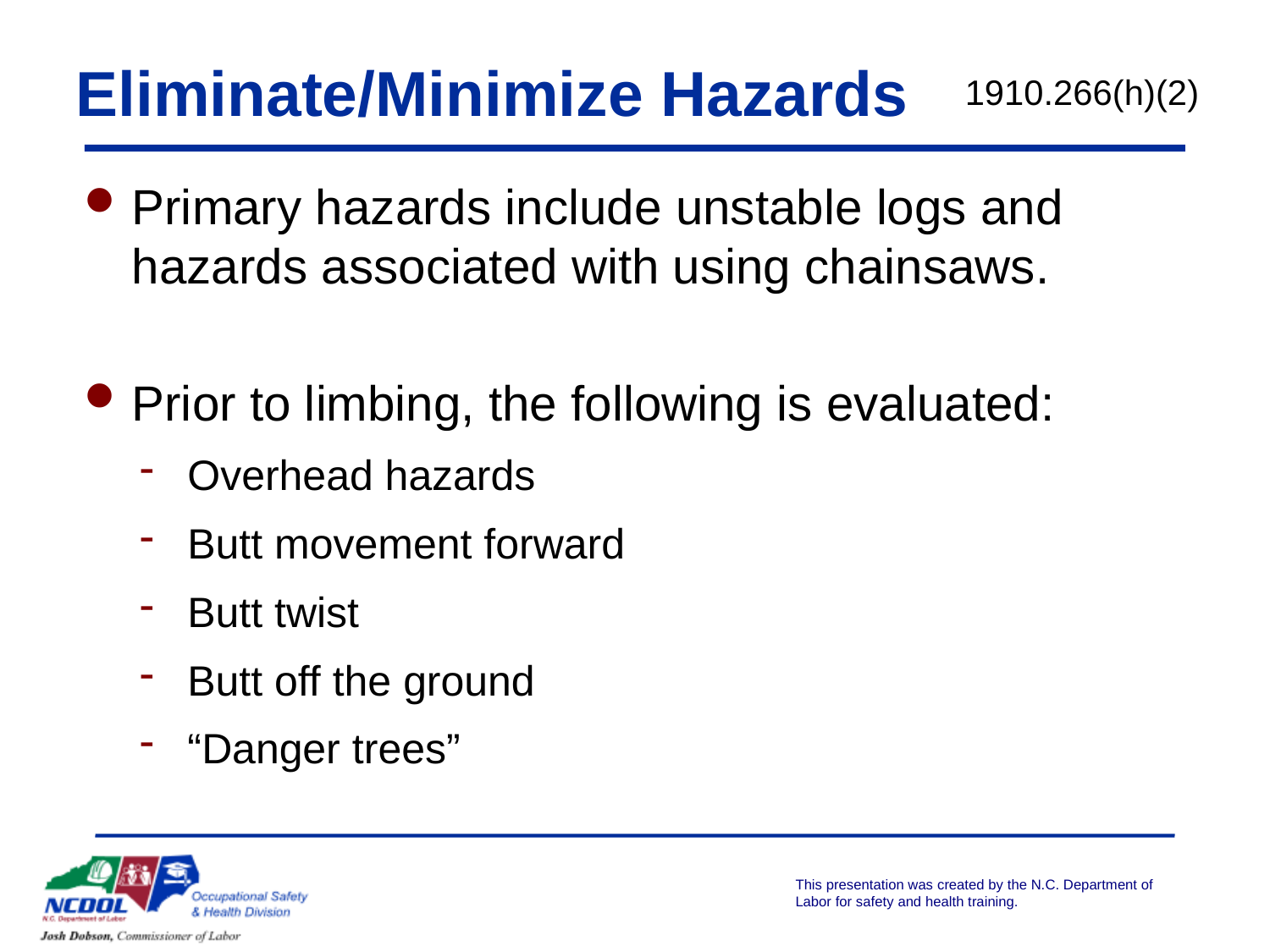

Eliminate/Minimize Hazards
1910.266(h)(2)
Primary hazards include unstable logs and hazards associated with using chainsaws.

Prior to limbing, the following is evaluated:
Overhead hazards
Butt movement forward
Butt twist
Butt off the ground
“Danger trees”